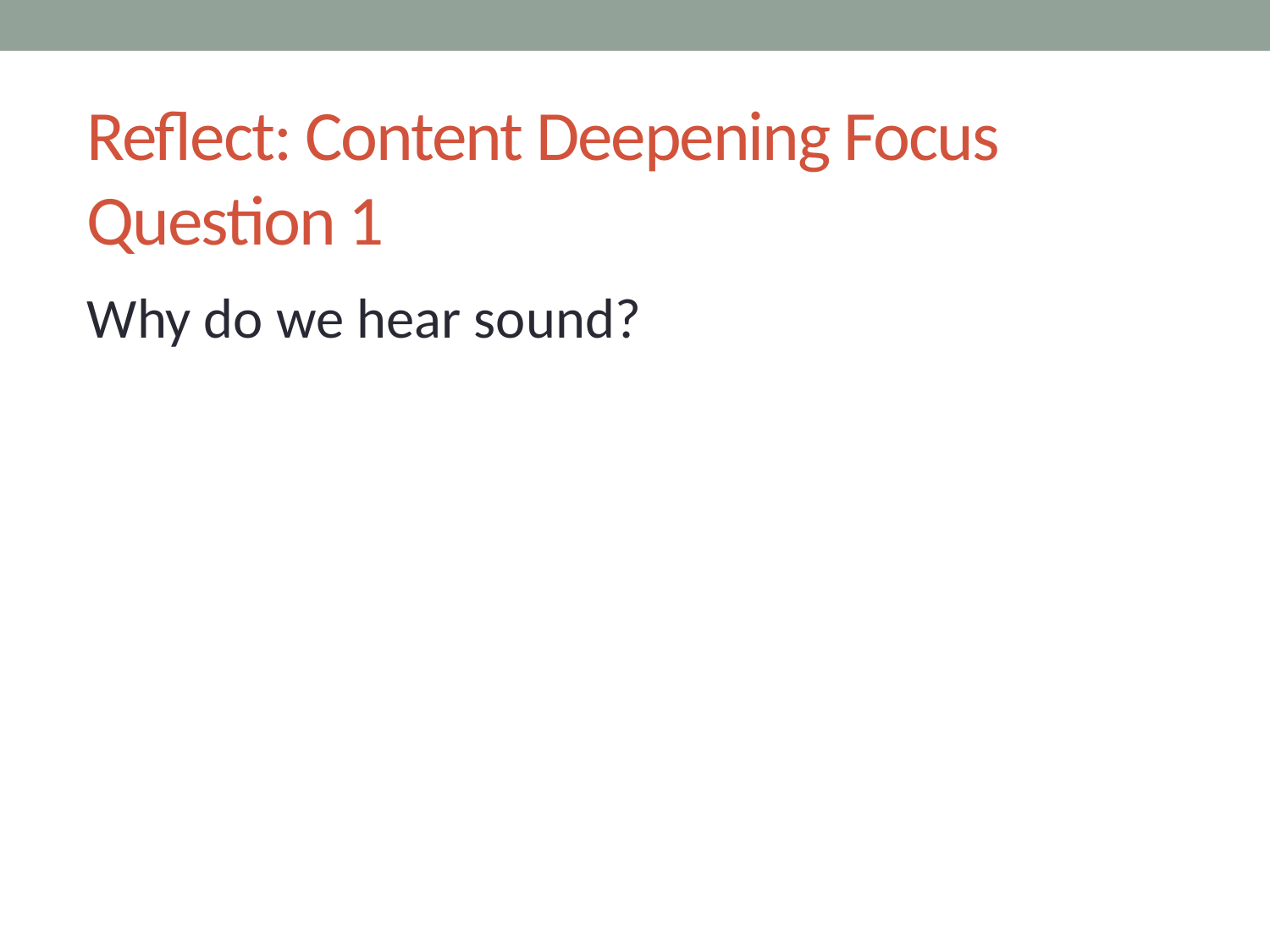

# Reflect: Content Deepening Focus Question 1
Why do we hear sound?